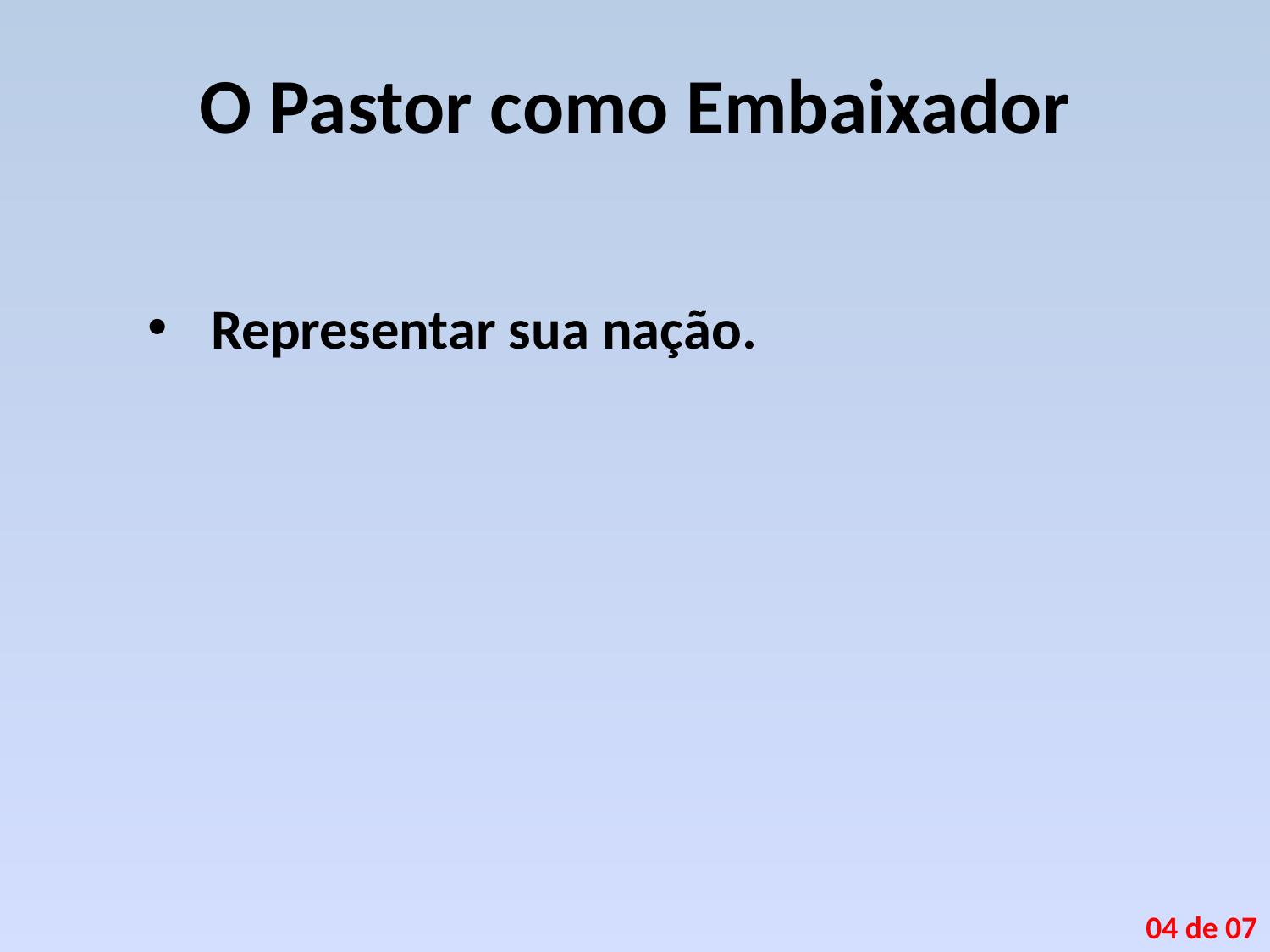

# O Pastor como Embaixador
Representar sua nação.
04 de 07